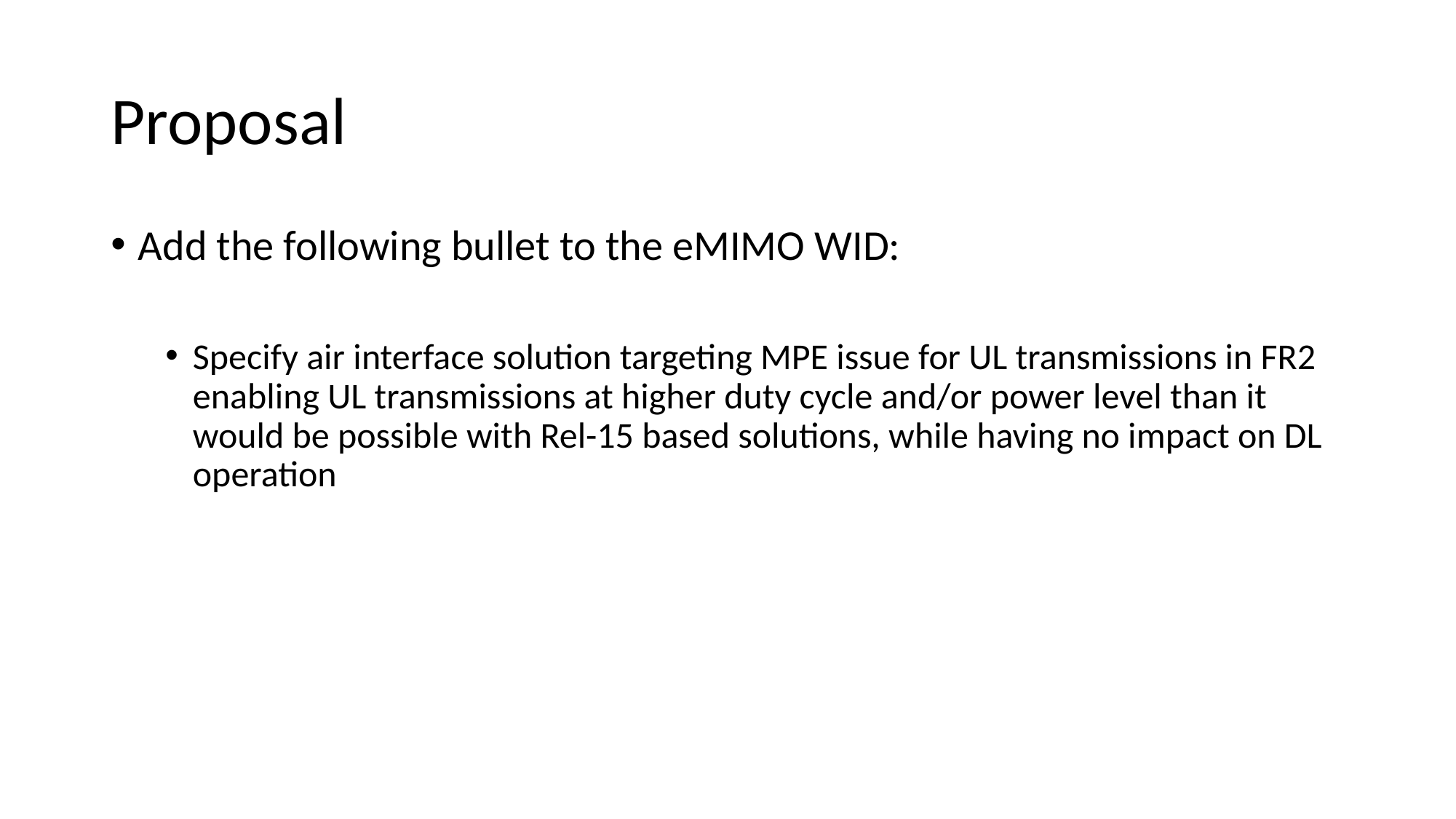

# Proposal
Add the following bullet to the eMIMO WID:

Specify air interface solution targeting MPE issue for UL transmissions in FR2 enabling UL transmissions at higher duty cycle and/or power level than it would be possible with Rel-15 based solutions, while having no impact on DL operation